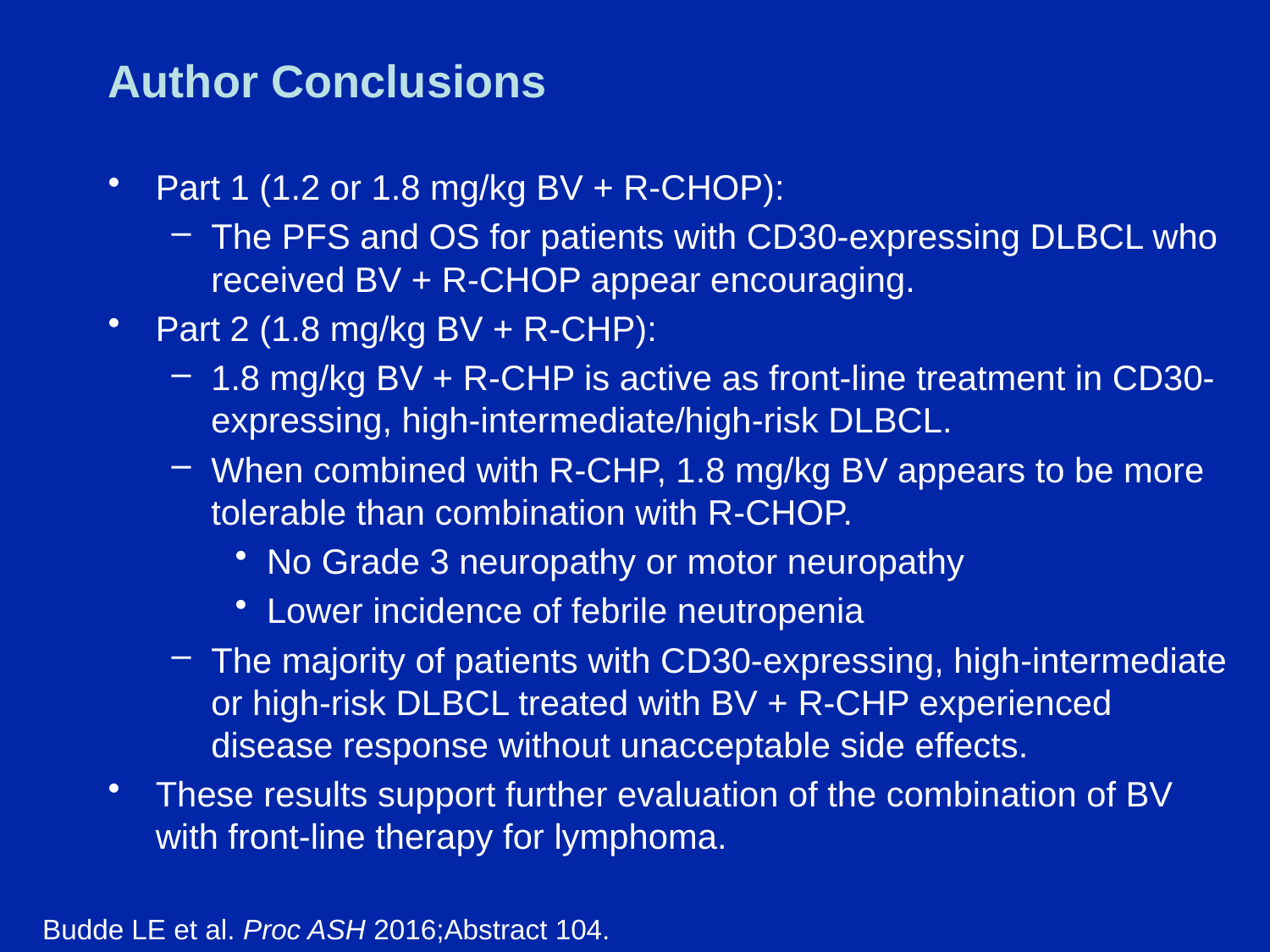

# Author Conclusions
Part 1 (1.2 or 1.8 mg/kg BV + R-CHOP):
The PFS and OS for patients with CD30-expressing DLBCL who received BV + R-CHOP appear encouraging.
Part 2 (1.8 mg/kg BV + R-CHP):
1.8 mg/kg BV + R-CHP is active as front-line treatment in CD30-expressing, high-intermediate/high-risk DLBCL.
When combined with R-CHP, 1.8 mg/kg BV appears to be more tolerable than combination with R-CHOP.
No Grade 3 neuropathy or motor neuropathy
Lower incidence of febrile neutropenia
The majority of patients with CD30-expressing, high-intermediate or high-risk DLBCL treated with BV + R-CHP experienced disease response without unacceptable side effects.
These results support further evaluation of the combination of BV with front-line therapy for lymphoma.
Budde LE et al. Proc ASH 2016;Abstract 104.